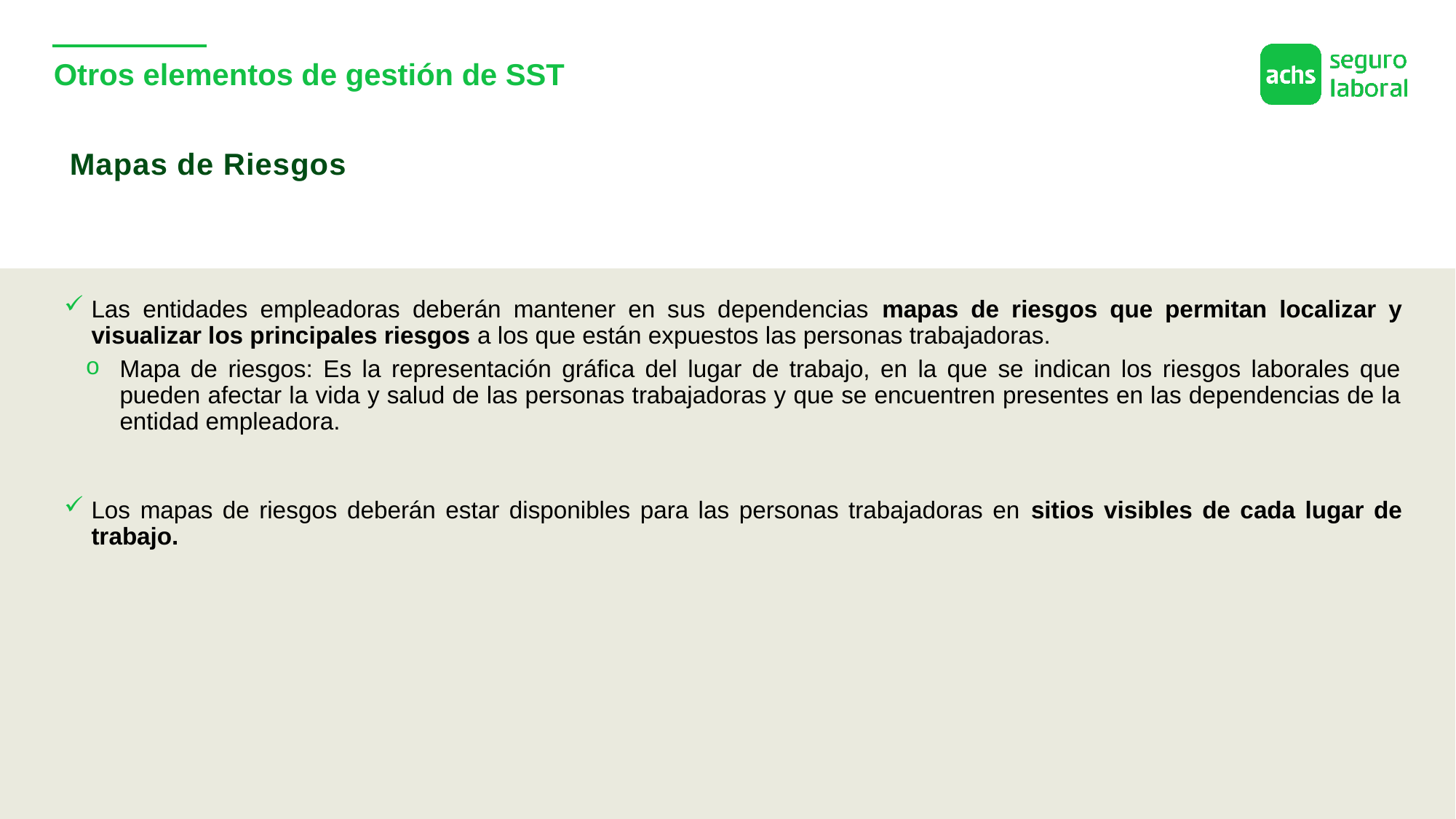

# Otros elementos de gestión de SST
Mapas de Riesgos

Las entidades empleadoras deberán mantener en sus dependencias mapas de riesgos que permitan localizar y visualizar los principales riesgos a los que están expuestos las personas trabajadoras.
Mapa de riesgos: Es la representación gráfica del lugar de trabajo, en la que se indican los riesgos laborales que pueden afectar la vida y salud de las personas trabajadoras y que se encuentren presentes en las dependencias de la entidad empleadora.

Los mapas de riesgos deberán estar disponibles para las personas trabajadoras en sitios visibles de cada lugar de trabajo.